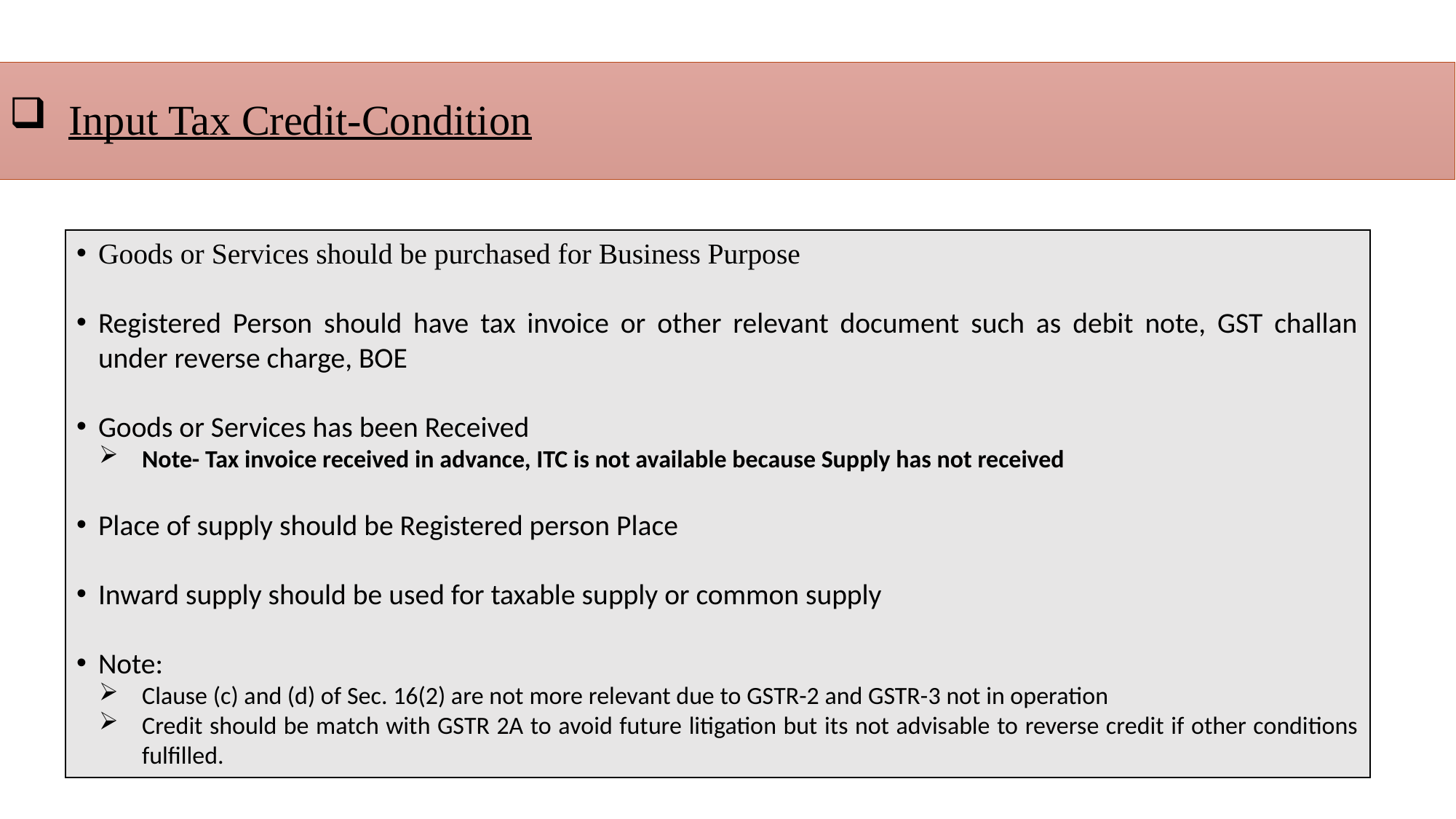

# Input Tax Credit-Condition
Goods or Services should be purchased for Business Purpose

Registered Person should have tax invoice or other relevant document such as debit note, GST challan under reverse charge, BOE

Goods or Services has been Received
Note- Tax invoice received in advance, ITC is not available because Supply has not received

Place of supply should be Registered person Place

Inward supply should be used for taxable supply or common supply

Note:
Clause (c) and (d) of Sec. 16(2) are not more relevant due to GSTR-2 and GSTR-3 not in operation
Credit should be match with GSTR 2A to avoid future litigation but its not advisable to reverse credit if other conditions fulfilled.